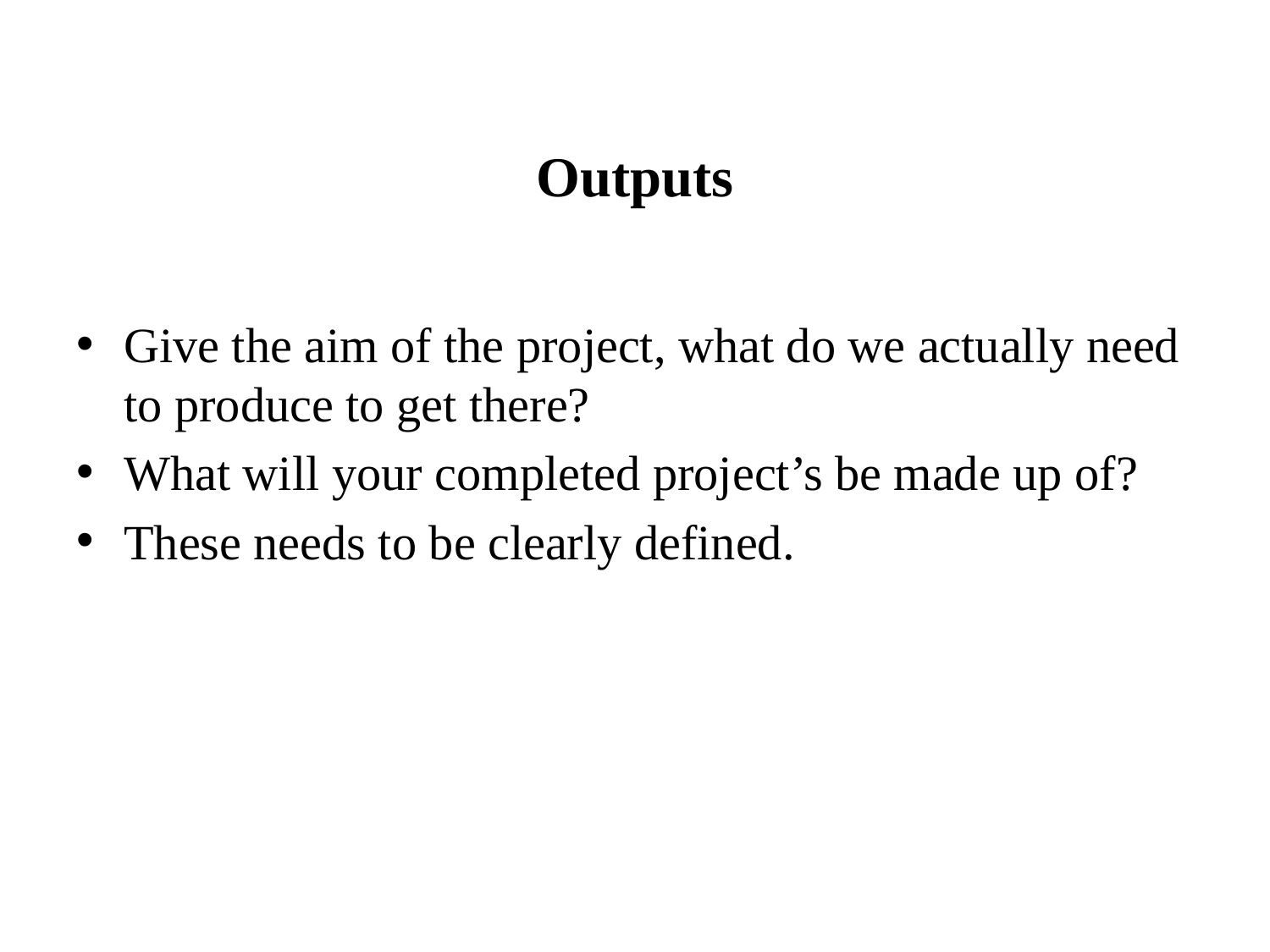

# Outputs
Give the aim of the project, what do we actually need to produce to get there?
What will your completed project’s be made up of?
These needs to be clearly defined.